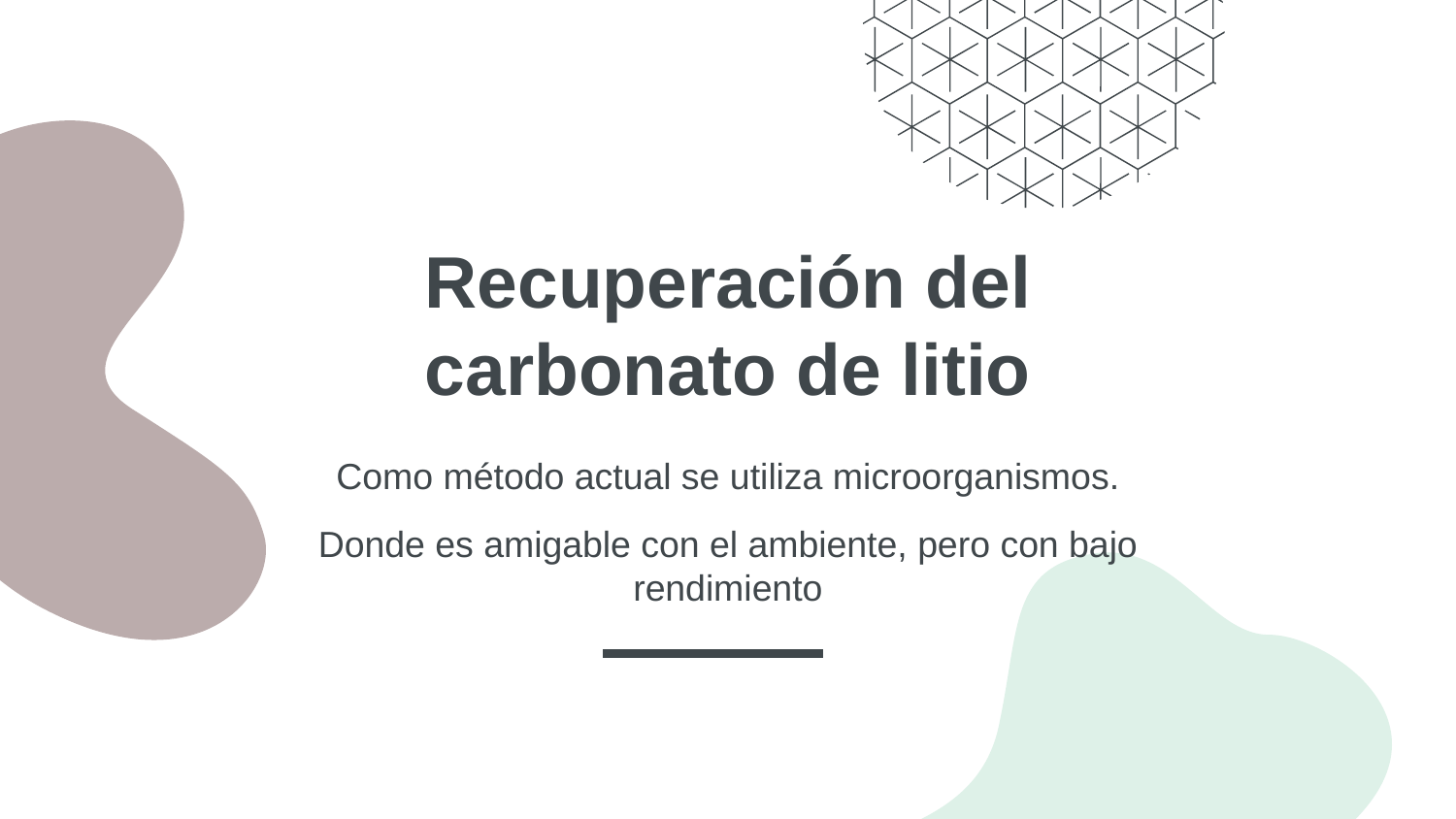

# Recuperación del carbonato de litio
Como método actual se utiliza microorganismos.
Donde es amigable con el ambiente, pero con bajo rendimiento